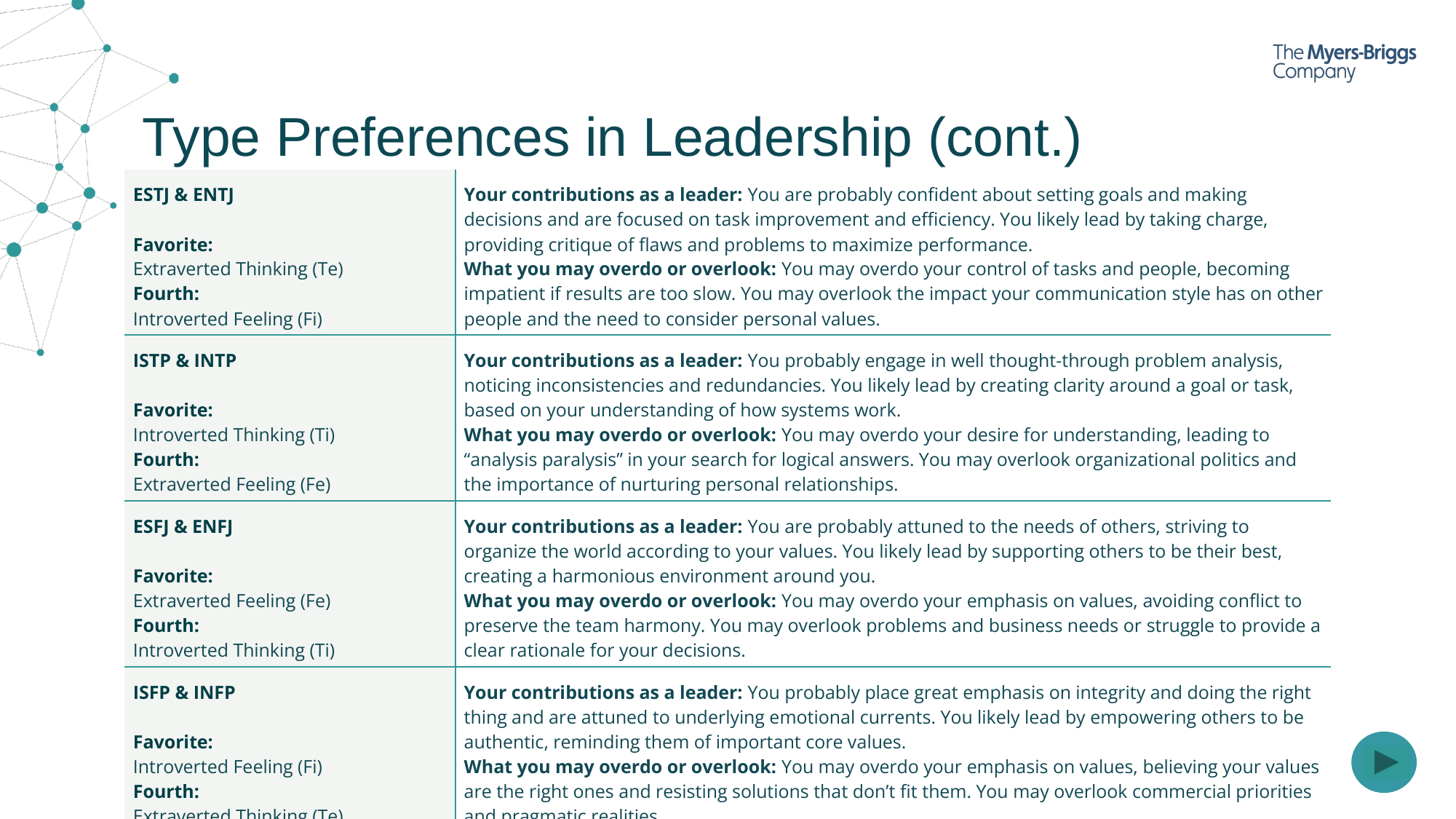

# Type Preferences in Leadership (cont.)
| ESTJ & ENTJ Favorite: Extraverted Thinking (Te) Fourth: Introverted Feeling (Fi) | Your contributions as a leader: You are probably confident about setting goals and making decisions and are focused on task improvement and efficiency. You likely lead by taking charge, providing critique of flaws and problems to maximize performance. What you may overdo or overlook: You may overdo your control of tasks and people, becoming impatient if results are too slow. You may overlook the impact your communication style has on other people and the need to consider personal values. |
| --- | --- |
| ISTP & INTP Favorite: Introverted Thinking (Ti) Fourth: Extraverted Feeling (Fe) | Your contributions as a leader: You probably engage in well thought-through problem analysis, noticing inconsistencies and redundancies. You likely lead by creating clarity around a goal or task, based on your understanding of how systems work. What you may overdo or overlook: You may overdo your desire for understanding, leading to “analysis paralysis” in your search for logical answers. You may overlook organizational politics and the importance of nurturing personal relationships. |
| ESFJ & ENFJ Favorite: Extraverted Feeling (Fe) Fourth: Introverted Thinking (Ti) | Your contributions as a leader: You are probably attuned to the needs of others, striving to organize the world according to your values. You likely lead by supporting others to be their best, creating a harmonious environment around you. What you may overdo or overlook: You may overdo your emphasis on values, avoiding conflict to preserve the team harmony. You may overlook problems and business needs or struggle to provide a clear rationale for your decisions. |
| ISFP & INFP Favorite: Introverted Feeling (Fi) Fourth: Extraverted Thinking (Te) | Your contributions as a leader: You probably place great emphasis on integrity and doing the right thing and are attuned to underlying emotional currents. You likely lead by empowering others to be authentic, reminding them of important core values. What you may overdo or overlook: You may overdo your emphasis on values, believing your values are the right ones and resisting solutions that don’t fit them. You may overlook commercial priorities and pragmatic realities. |